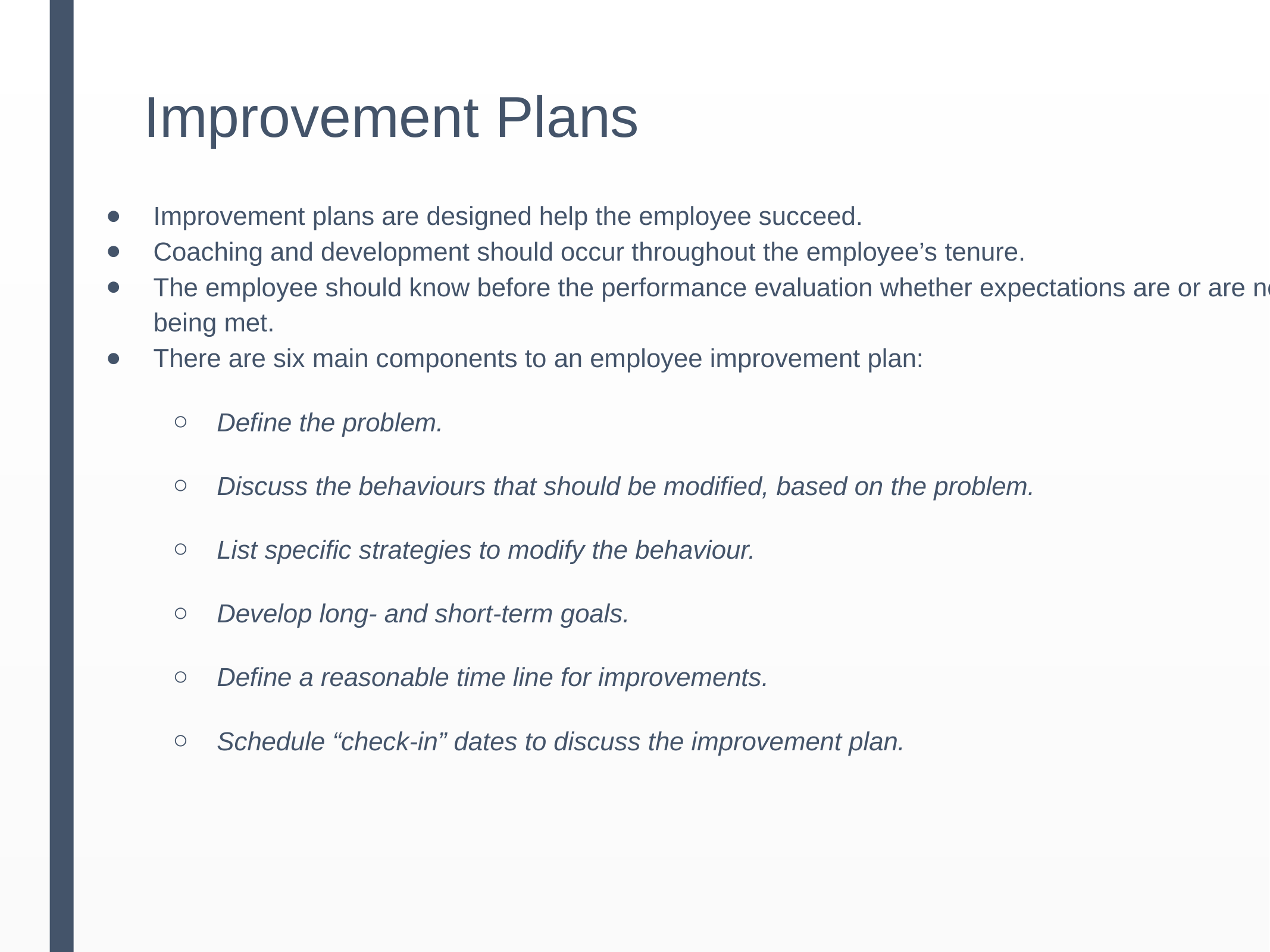

# Improvement Plans
Improvement plans are designed help the employee succeed.
Coaching and development should occur throughout the employee’s tenure.
The employee should know before the performance evaluation whether expectations are or are not being met.
There are six main components to an employee improvement plan:
Define the problem.
Discuss the behaviours that should be modified, based on the problem.
List specific strategies to modify the behaviour.
Develop long- and short-term goals.
Define a reasonable time line for improvements.
Schedule “check-in” dates to discuss the improvement plan.